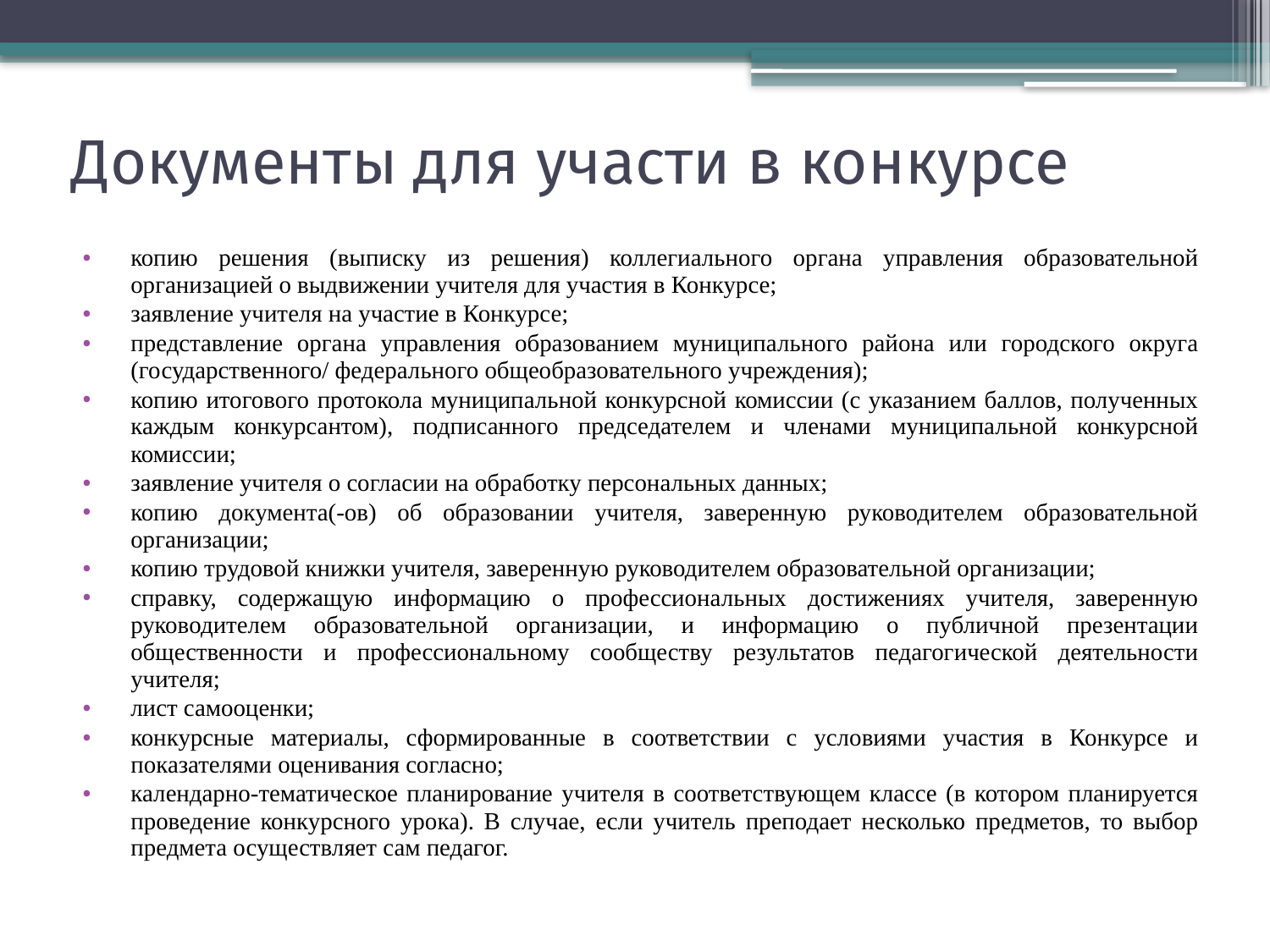

# Документы для участи в конкурсе
копию решения (выписку из решения) коллегиального органа управления образовательной организацией о выдвижении учителя для участия в Конкурсе;
заявление учителя на участие в Конкурсе;
представление органа управления образованием муниципального района или городского округа (государственного/ федерального общеобразовательного учреждения);
копию итогового протокола муниципальной конкурсной комиссии (с указанием баллов, полученных каждым конкурсантом), подписанного председателем и членами муниципальной конкурсной комиссии;
заявление учителя о согласии на обработку персональных данных;
копию документа(-ов) об образовании учителя, заверенную руководителем образовательной организации;
копию трудовой книжки учителя, заверенную руководителем образовательной организации;
справку, содержащую информацию о профессиональных достижениях учителя, заверенную руководителем образовательной организации, и информацию о публичной презентации общественности и профессиональному сообществу результатов педагогической деятельности учителя;
лист самооценки;
конкурсные материалы, сформированные в соответствии с условиями участия в Конкурсе и показателями оценивания согласно;
календарно-тематическое планирование учителя в соответствующем классе (в котором планируется проведение конкурсного урока). В случае, если учитель преподает несколько предметов, то выбор предмета осуществляет сам педагог.